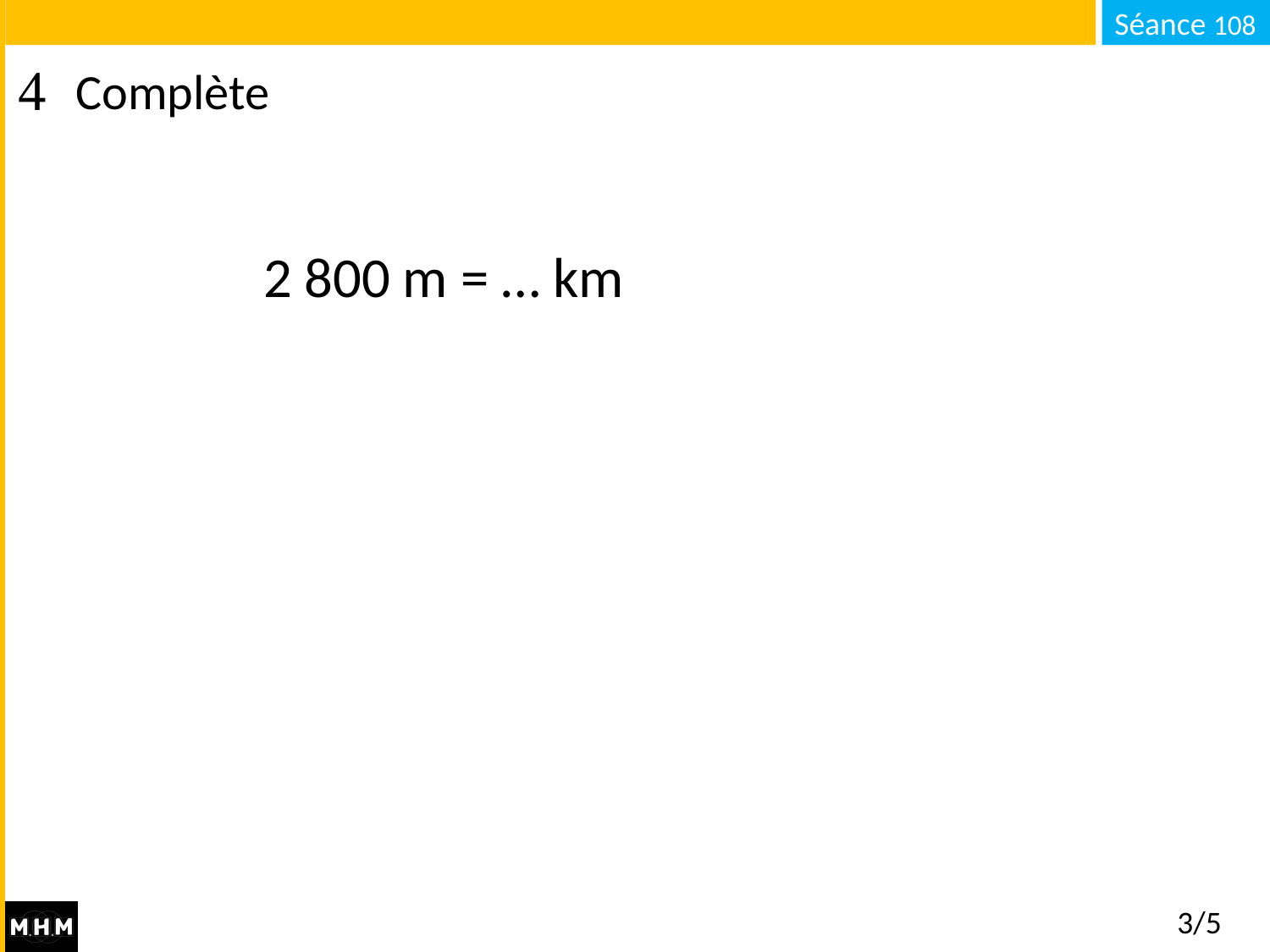

# Complète
2 800 m = … km
3/5